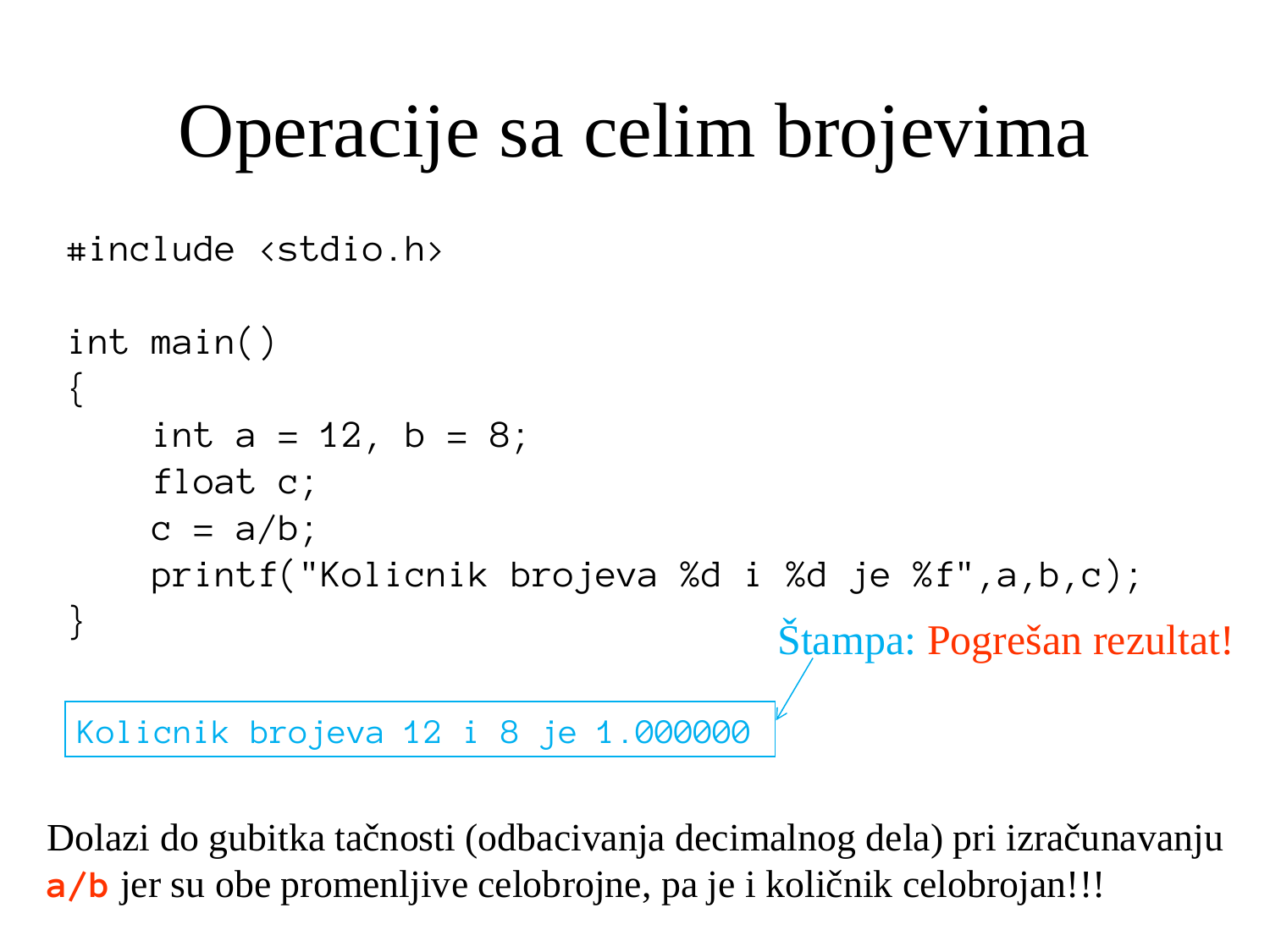

# Operacije sa celim brojevima
#include <stdio.h>

int main()
{
    int a = 12, b = 8;
    float c;
    c = a/b;
    printf("Kolicnik brojeva %d i %d je %f",a,b,c);
}
Štampa: Pogrešan rezultat!
Kolicnik brojeva 12 i 8 je 1.000000
Dolazi do gubitka tačnosti (odbacivanja decimalnog dela) pri izračunavanju a/b jer su obe promenljive celobrojne, pa je i količnik celobrojan!!!